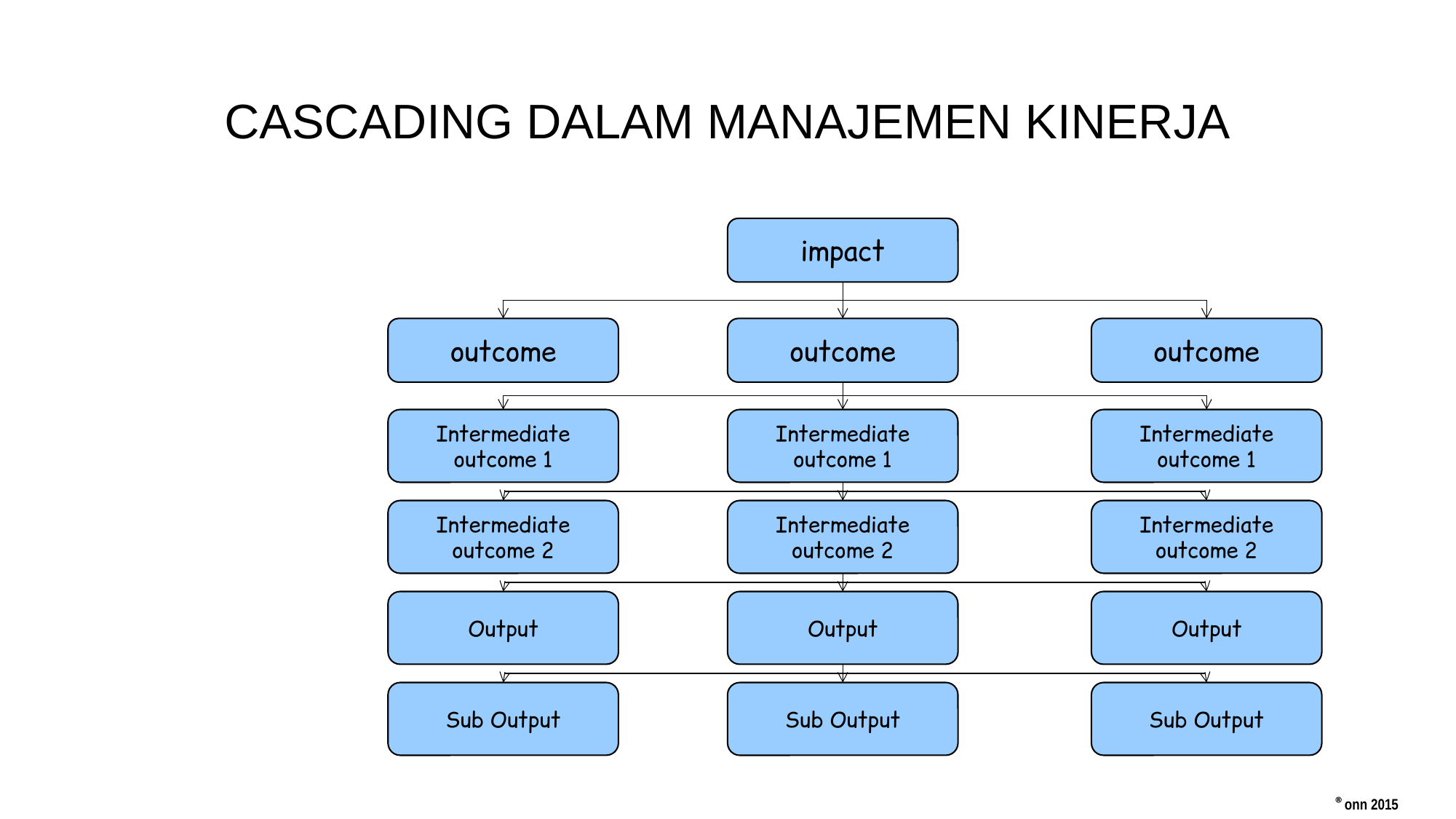

# CASCADING DALAM MANAJEMEN KINERJA
impact
outcome
outcome
outcome
Intermediate outcome 1
Intermediate outcome 1
Intermediate outcome 1
Intermediate outcome 2
Intermediate outcome 2
Intermediate outcome 2
Output
Output
Output
Sub Output
Sub Output
Sub Output
 ®onn 2015